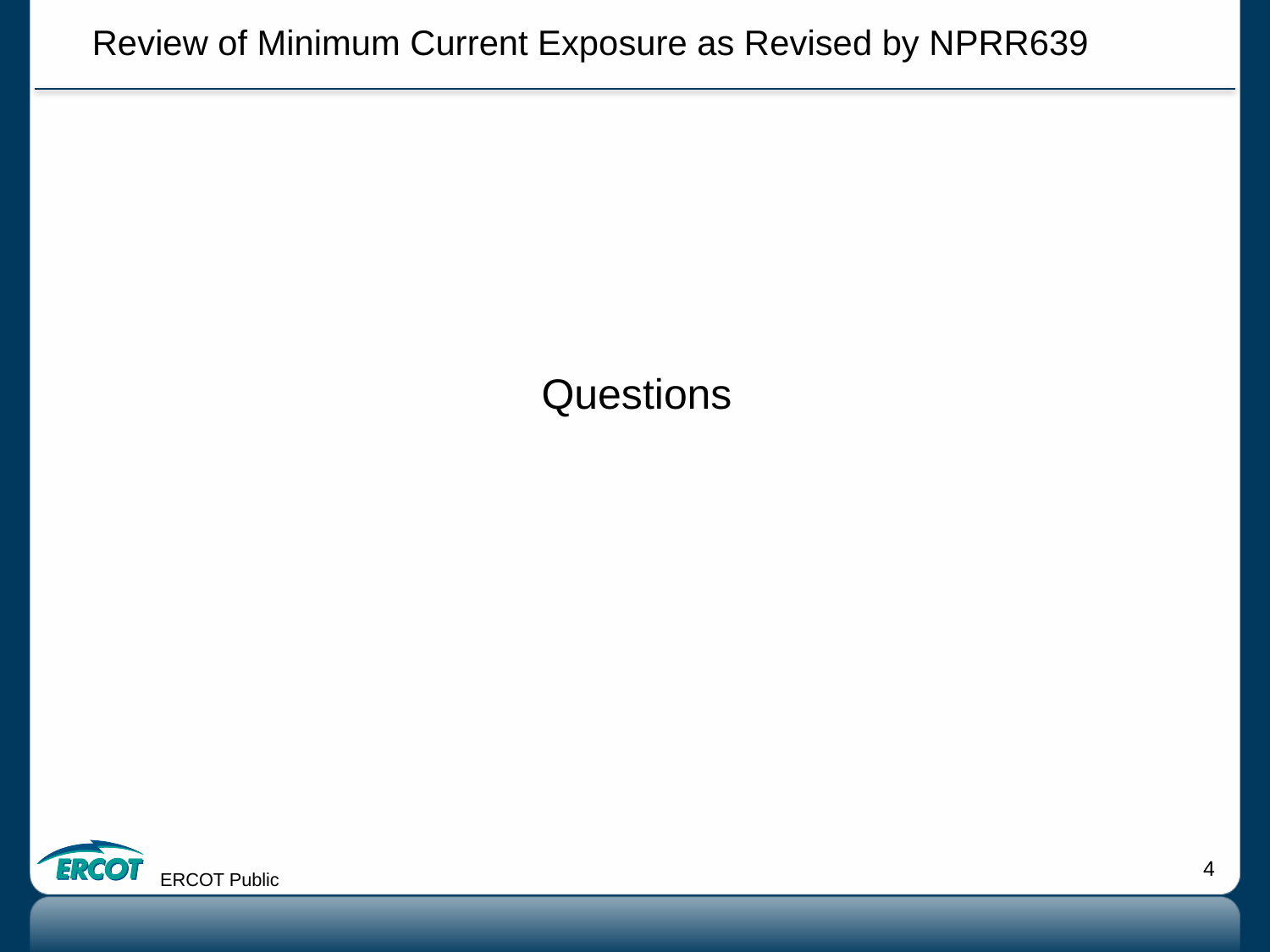

Review of Minimum Current Exposure as Revised by NPRR639
Questions

ERCOT Public